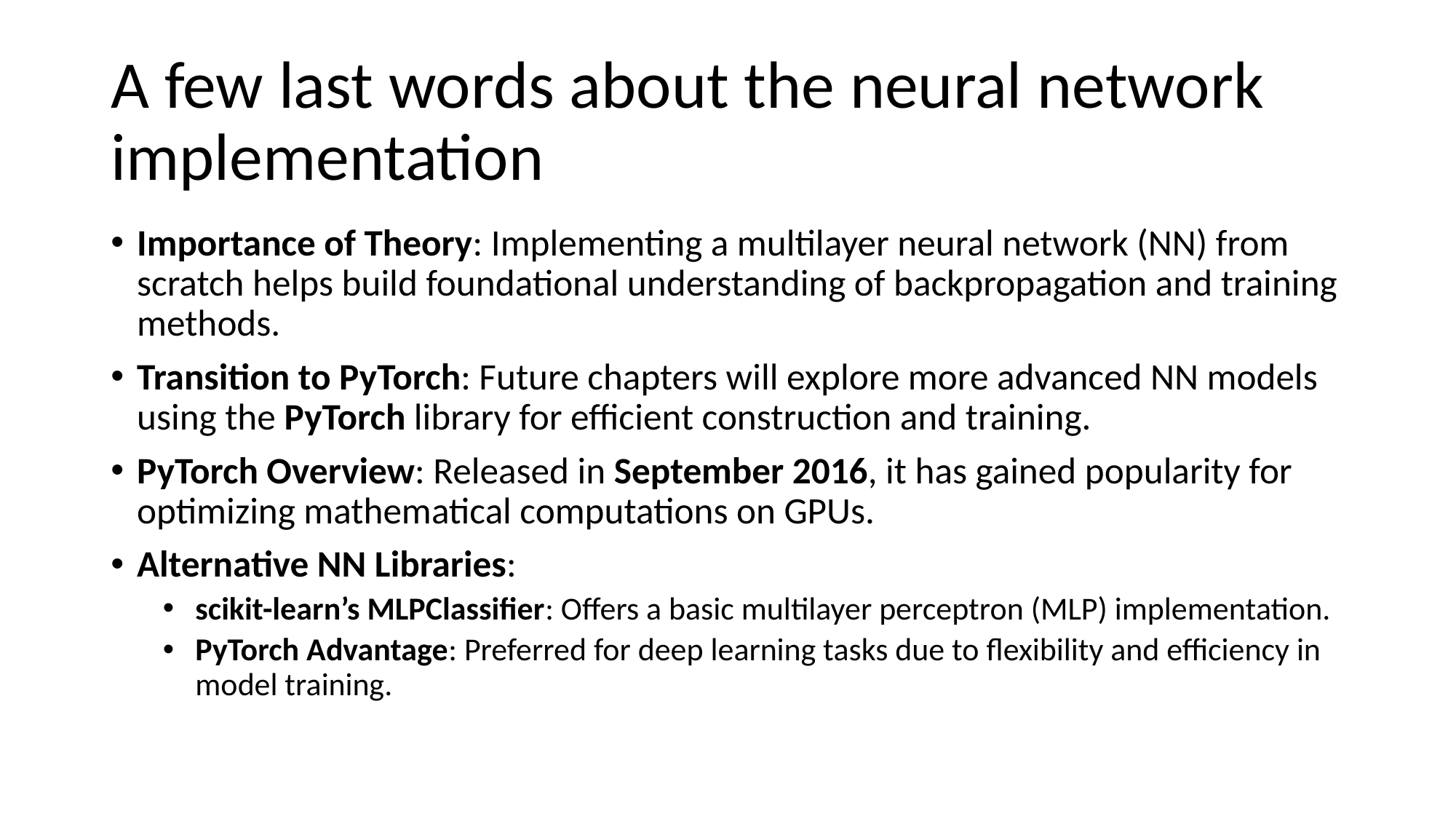

# A few last words about the neural network implementation
Importance of Theory: Implementing a multilayer neural network (NN) from scratch helps build foundational understanding of backpropagation and training methods.
Transition to PyTorch: Future chapters will explore more advanced NN models using the PyTorch library for efficient construction and training.
PyTorch Overview: Released in September 2016, it has gained popularity for optimizing mathematical computations on GPUs.
Alternative NN Libraries:
scikit-learn’s MLPClassifier: Offers a basic multilayer perceptron (MLP) implementation.
PyTorch Advantage: Preferred for deep learning tasks due to flexibility and efficiency in model training.